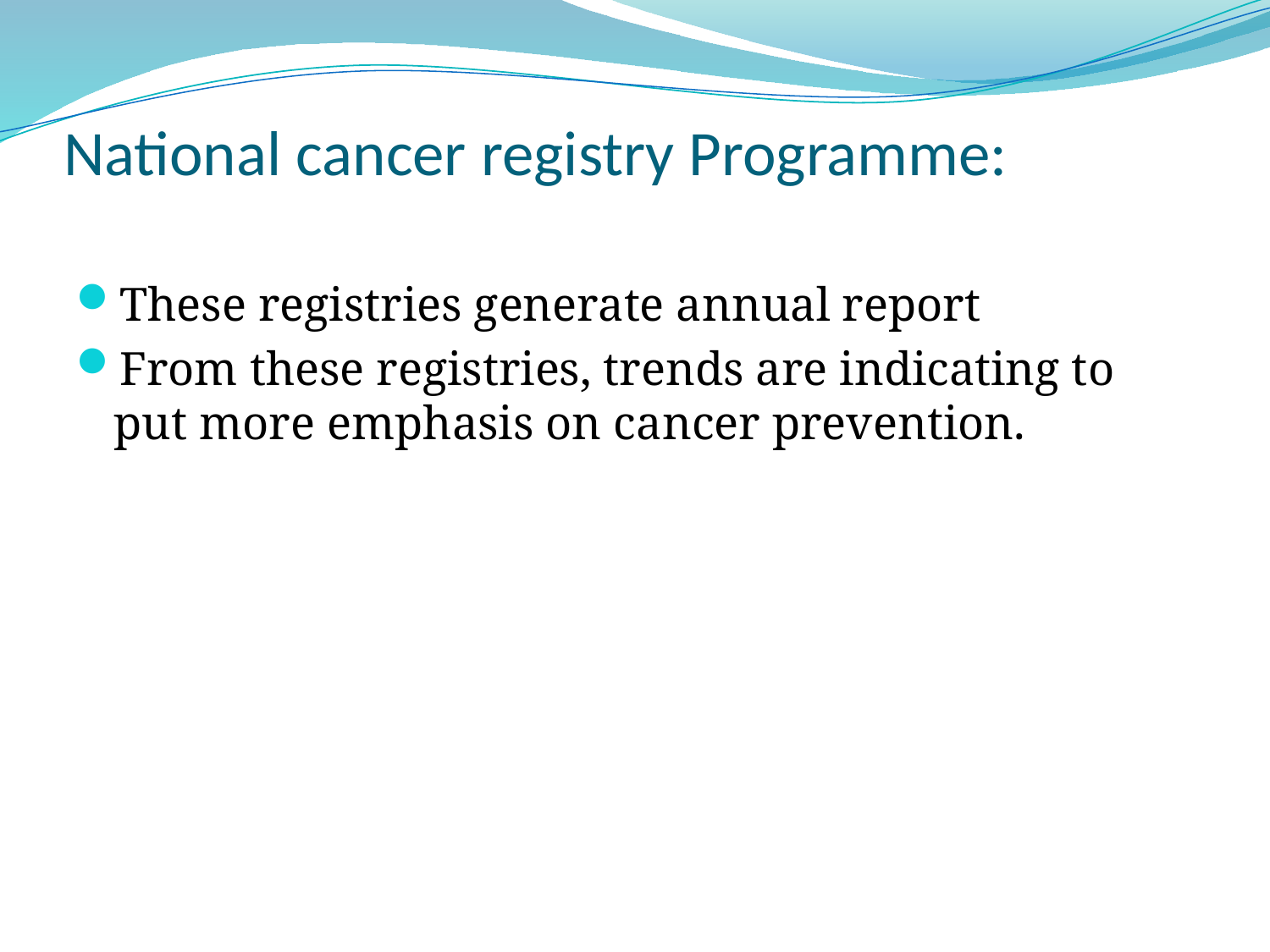

# National cancer registry Programme:
These registries generate annual report
From these registries, trends are indicating to put more emphasis on cancer prevention.